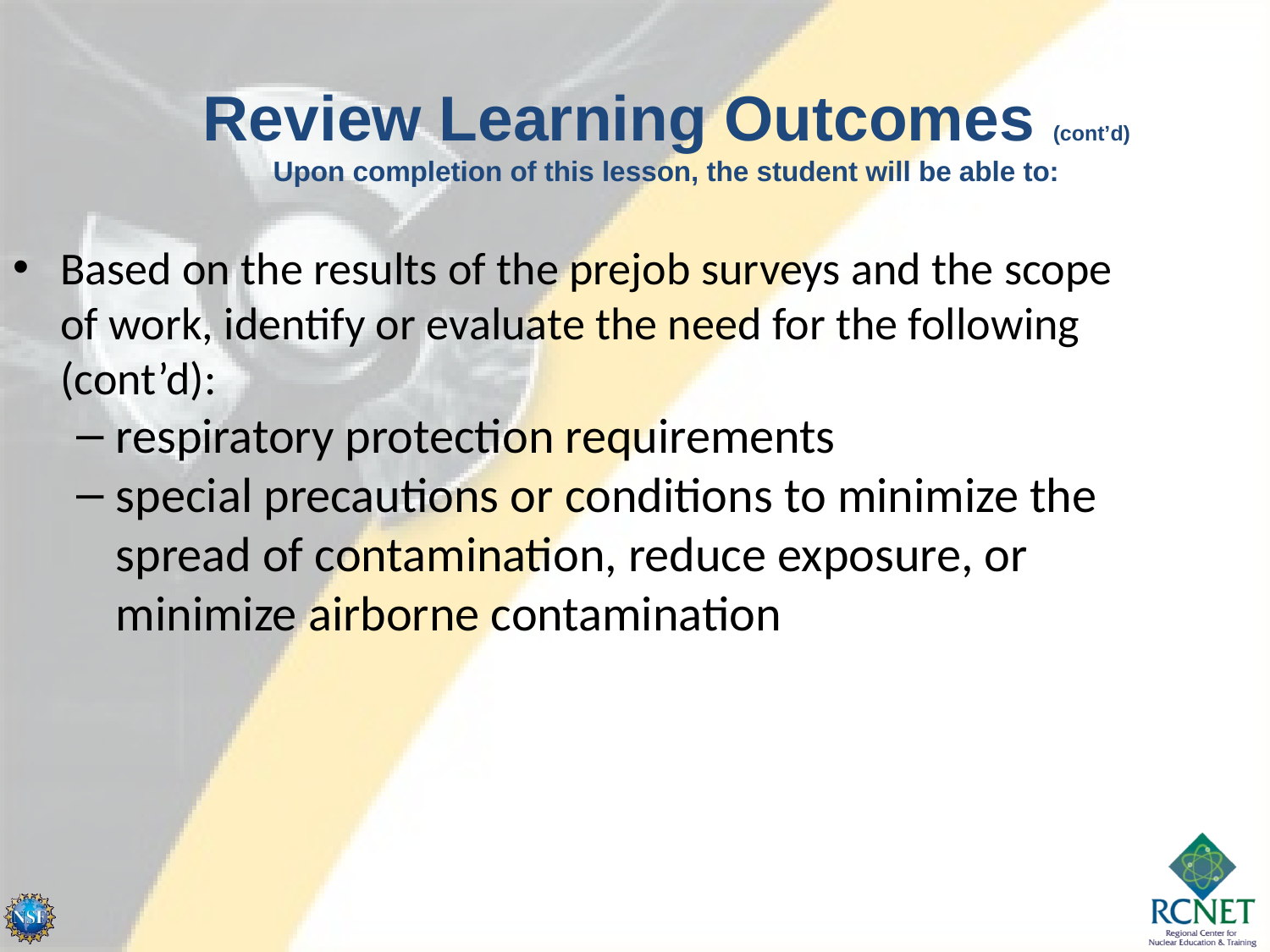

Review Learning Outcomes (cont’d)
Upon completion of this lesson, the student will be able to:
Based on the results of the prejob surveys and the scope of work, identify or evaluate the need for the following (cont’d):
respiratory protection requirements
special precautions or conditions to minimize the spread of contamination, reduce exposure, or minimize airborne contamination